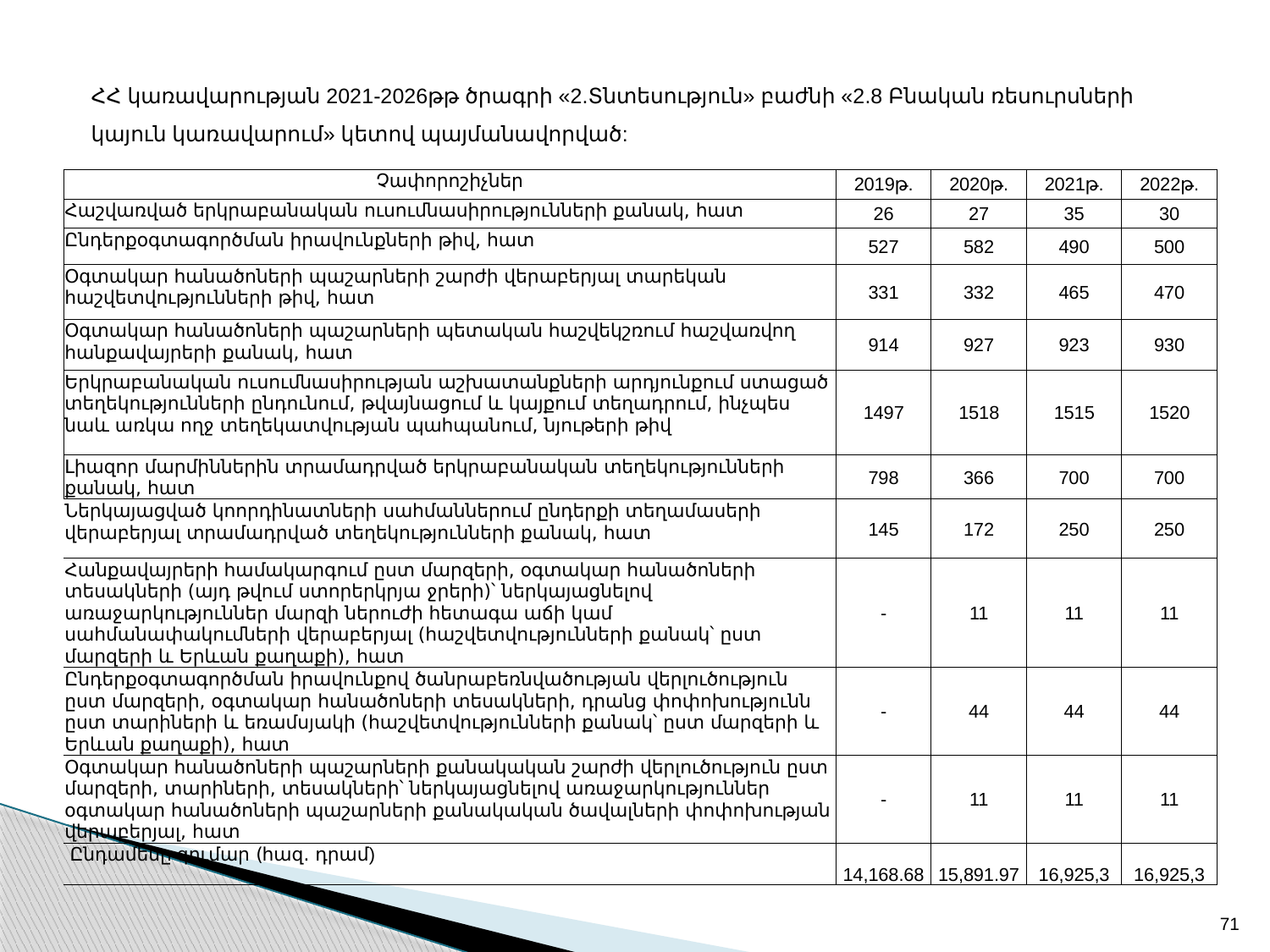

ՀՀ կառավարության 2021-2026թթ ծրագրի «2.Տնտեսություն» բաժնի «2.8 Բնական ռեսուրսների կայուն կառավարում» կետով պայմանավորված:

| Չափորոշիչներ | 2019թ. | 2020թ. | 2021թ. | 2022թ. |
| --- | --- | --- | --- | --- |
| Հաշվառված երկրաբանական ուսումնասիրությունների քանակ, հատ | 26 | 27 | 35 | 30 |
| Ընդերքօգտագործման իրավունքների թիվ, հատ | 527 | 582 | 490 | 500 |
| Օգտակար հանածոների պաշարների շարժի վերաբերյալ տարեկան հաշվետվությունների թիվ, հատ | 331 | 332 | 465 | 470 |
| Օգտակար հանածոների պաշարների պետական հաշվեկշռում հաշվառվող հանքավայրերի քանակ, հատ | 914 | 927 | 923 | 930 |
| Երկրաբանական ուսումնասիրության աշխատանքների արդյունքում ստացած տեղեկությունների ընդունում, թվայնացում և կայքում տեղադրում, ինչպես նաև առկա ողջ տեղեկատվության պահպանում, նյութերի թիվ | 1497 | 1518 | 1515 | 1520 |
| Լիազոր մարմիններին տրամադրված երկրաբանական տեղեկությունների քանակ, հատ | 798 | 366 | 700 | 700 |
| Ներկայացված կոորդինատների սահմաններում ընդերքի տեղամասերի վերաբերյալ տրամադրված տեղեկությունների քանակ, հատ | 145 | 172 | 250 | 250 |
| Հանքավայրերի համակարգում ըստ մարզերի, օգտակար հանածոների տեսակների (այդ թվում ստորերկրյա ջրերի)՝ ներկայացնելով առաջարկություններ մարզի ներուժի հետագա աճի կամ սահմանափակումների վերաբերյալ (հաշվետվությունների քանակ՝ ըստ մարզերի և Երևան քաղաքի), հատ | - | 11 | 11 | 11 |
| Ընդերքօգտագործման իրավունքով ծանրաբեռնվածության վերլուծություն ըստ մարզերի, օգտակար հանածոների տեսակների, դրանց փոփոխությունն ըստ տարիների և եռամսյակի (հաշվետվությունների քանակ՝ ըստ մարզերի և Երևան քաղաքի), հատ | - | 44 | 44 | 44 |
| Օգտակար հանածոների պաշարների քանակական շարժի վերլուծություն ըստ մարզերի, տարիների, տեսակների՝ ներկայացնելով առաջարկություններ օգտակար հանածոների պաշարների քանակական ծավալների փոփոխության վերաբերյալ, հատ | - | 11 | 11 | 11 |
| Ընդամենը գումար (հազ․ դրամ) | 14,168.68 | 15,891.97 | 16,925,3 | 16,925,3 |
71